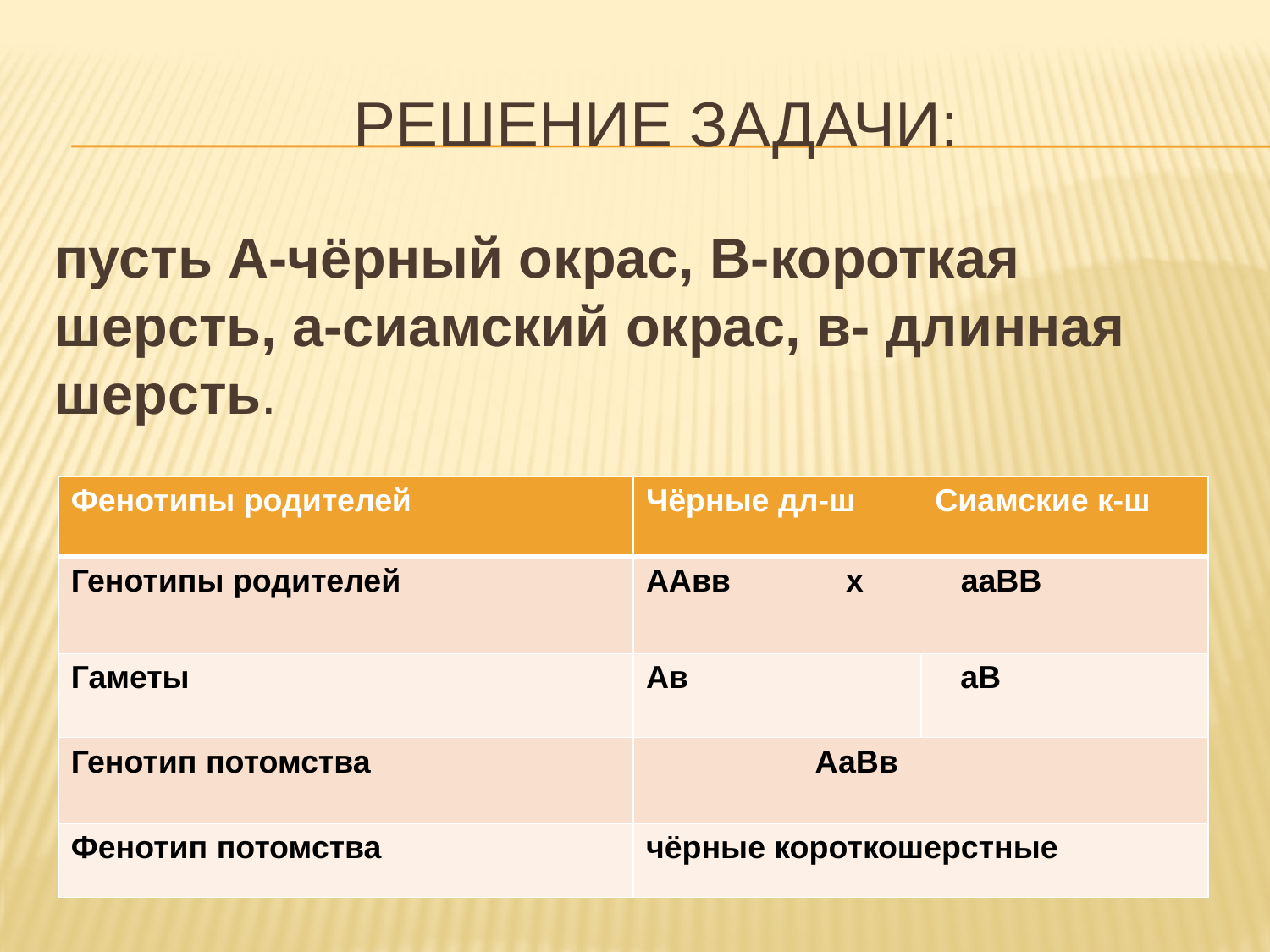

# Решение задачи:
пусть А-чёрный окрас, В-короткая шерсть, а-сиамский окрас, в- длинная шерсть.

| Фенотипы родителей | Чёрные дл-ш Сиамские к-ш |  |
| --- | --- | --- |
| Генотипы родителей | ААвв х ааВВ |  |
| Гаметы | Ав | аВ |
| Генотип потомства | АаВв |  |
| Фенотип потомства | чёрные короткошерстные |  |